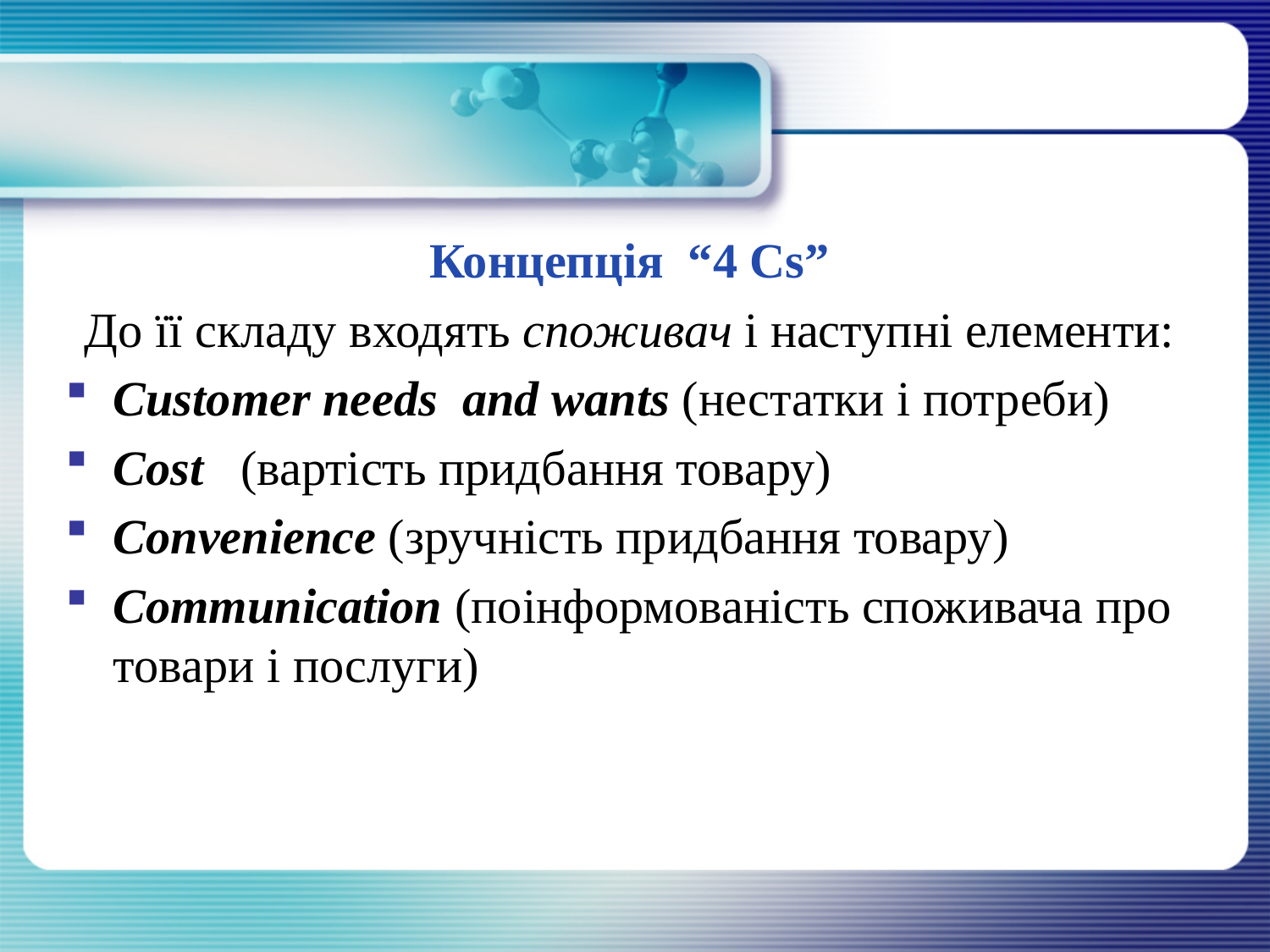

#
Концепція  “4 Cs”
До її складу входять споживач і наступні елементи:
Customer needs  and wants (нестатки і потреби)
Cost   (вартість придбання товару)
Convenience (зручність придбання товару)
Communication (поінформованість споживача про товари і послуги)